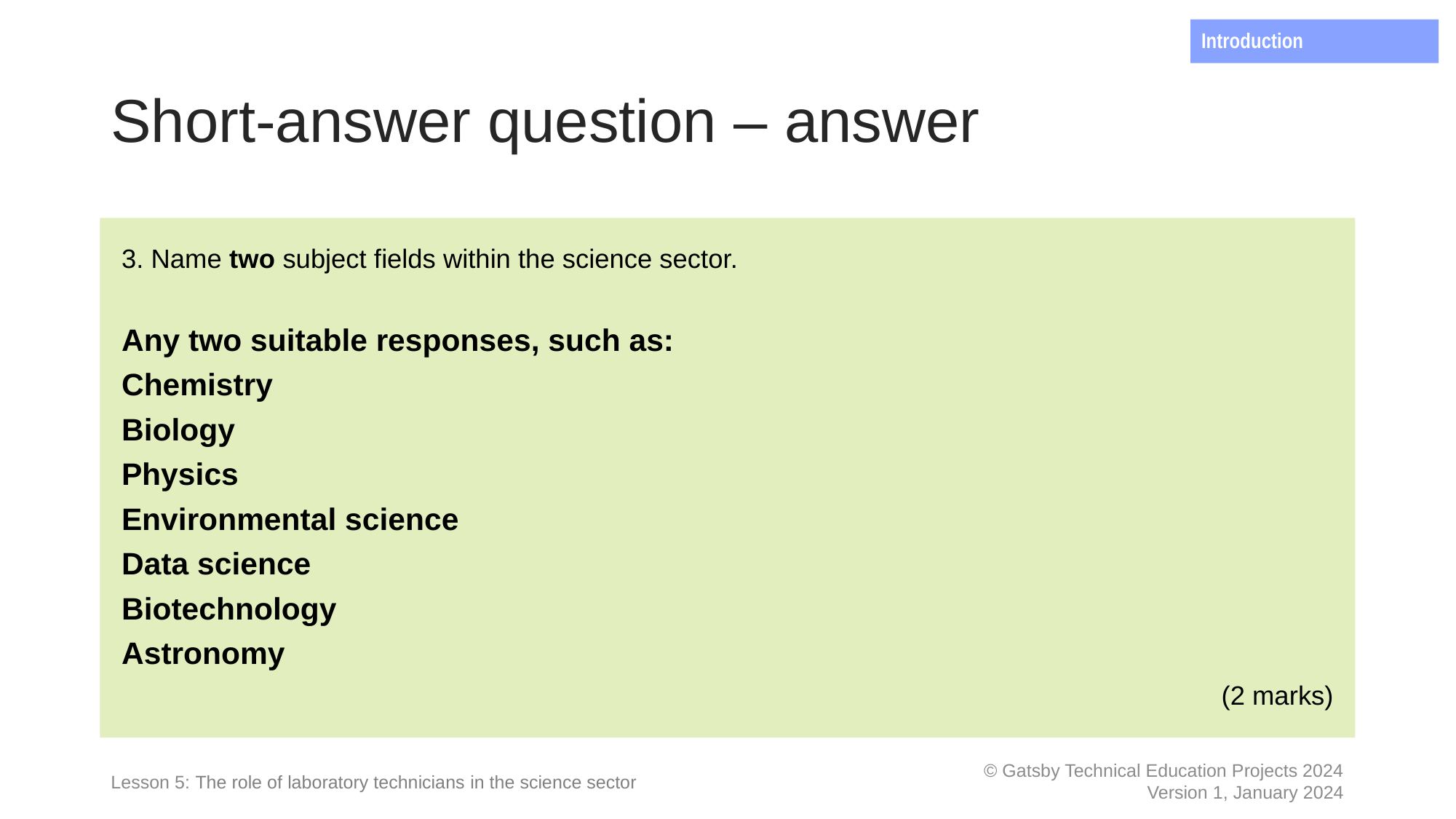

Introduction
# Short-answer question – answer
3. Name two subject fields within the science sector.

Any two suitable responses, such as:
Chemistry
Biology
Physics
Environmental science
Data science
Biotechnology
Astronomy
(2 marks)

List the reasons for your decision.
Lesson 5: The role of laboratory technicians in the science sector